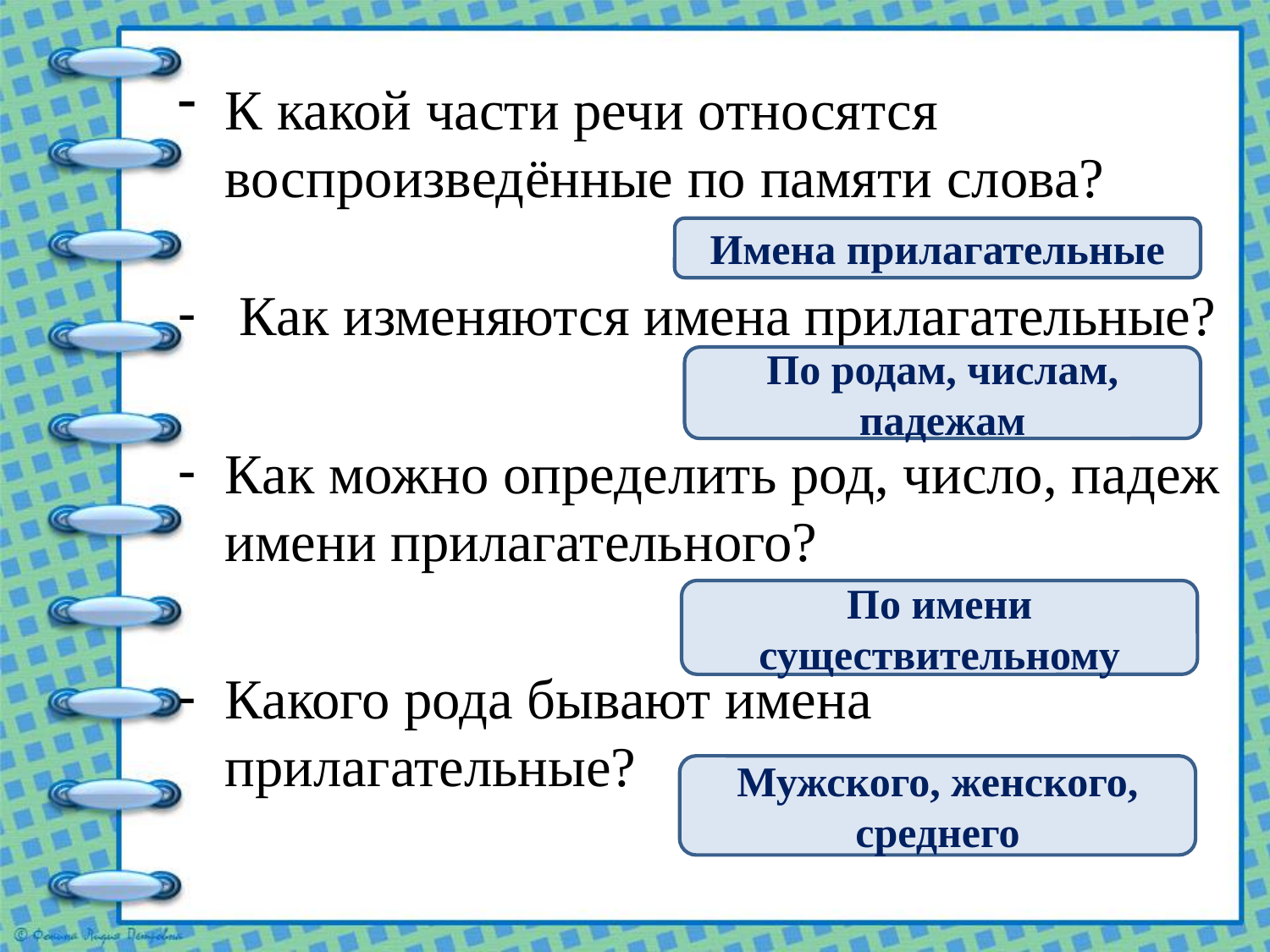

К какой части речи относятся воспроизведённые по памяти слова?

 Как изменяются имена прилагательные?

Как можно определить род, число, падеж имени прилагательного?

Какого рода бывают имена прилагательные?

Имена прилагательные
По родам, числам, падежам
По имени существительному
Мужского, женского, среднего